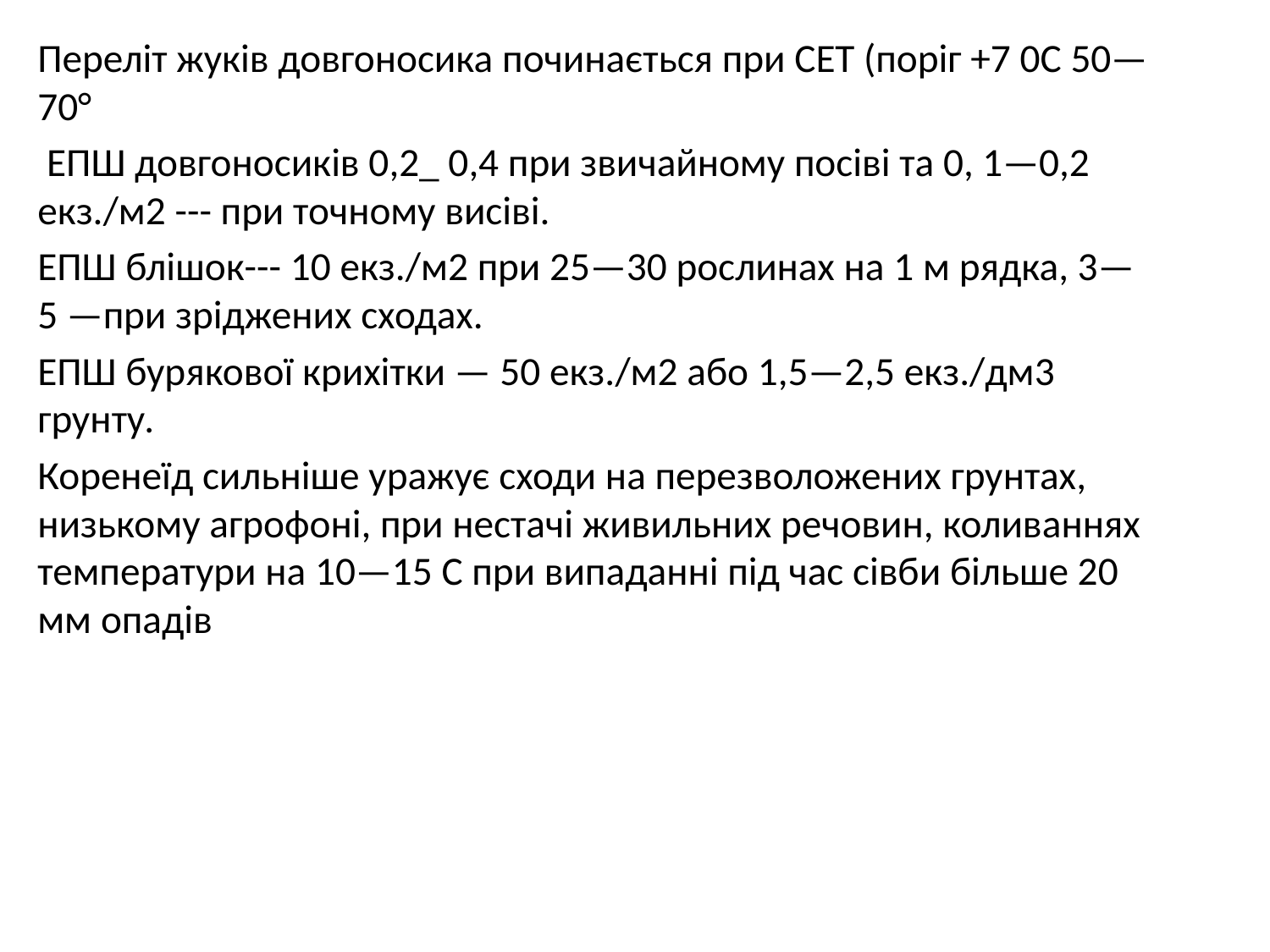

Переліт жуків довгоносика починається при СЕТ (поріг +7 0С 50—70°
 ЕПШ довгоносиків 0,2_ 0,4 при звичайному посіві та 0, 1—0,2 екз./м2 --- при точному висіві.
ЕПШ блішок--- 10 екз./м2 при 25—30 рослинах на 1 м рядка, 3—5 —при зріджених сходах.
ЕПШ бурякової крихітки — 50 екз./м2 або 1,5—2,5 екз./дм3  грунту.
Коренеїд сильніше уражує сходи на перезволожених грунтах, низькому агрофоні, при нестачі живильних речовин, коливаннях температури на 10—15 С при випаданні під час сівби більше 20 мм опадів